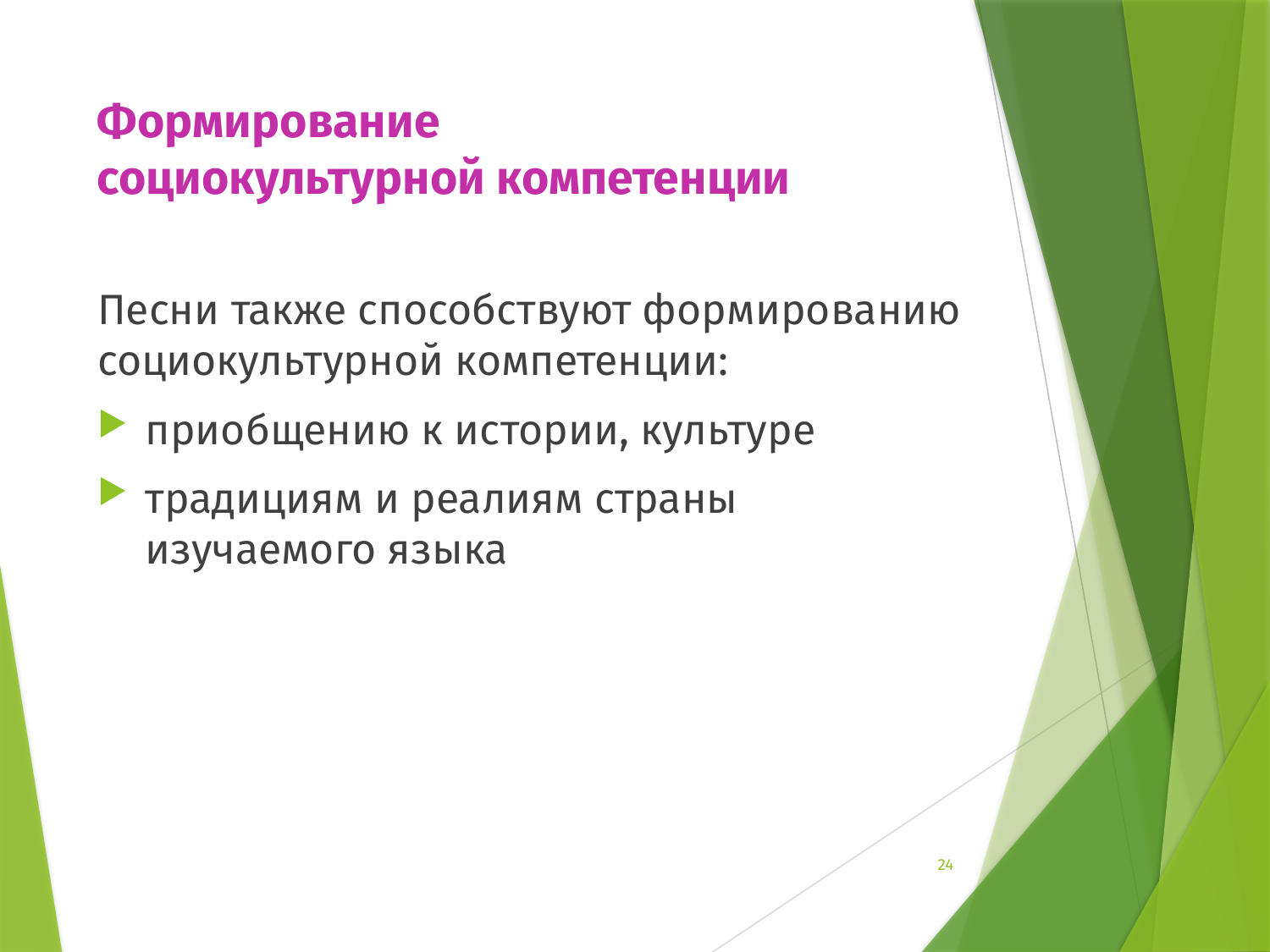

# Формирование социокультурной компетенции

Песни также способствуют формированию
социокультурной компетенции:
приобщению к истории, культуре
традициям и реалиям страны
изучаемого языка

24